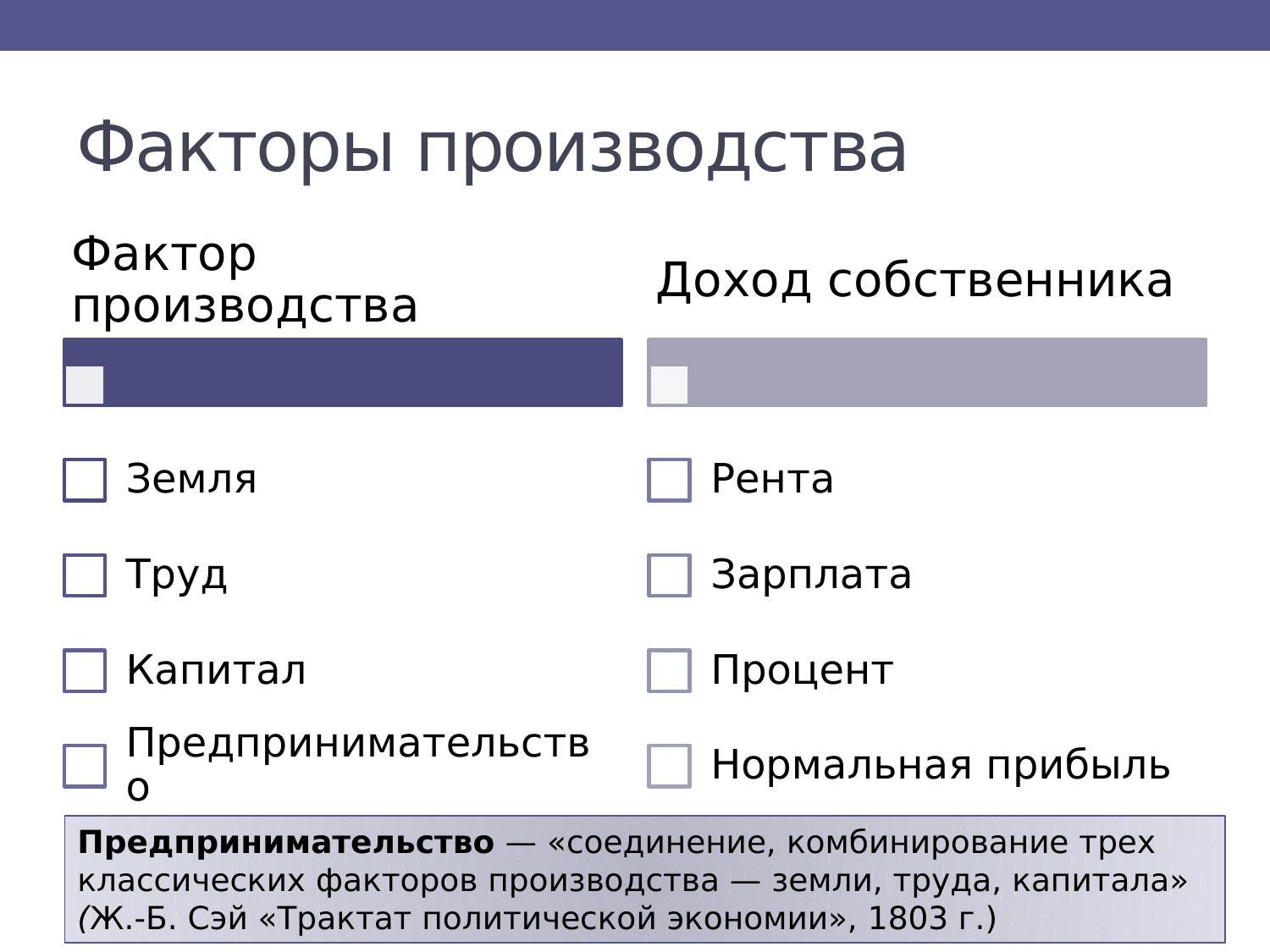

# Факторы производства
Фактор производства
Земля
Труд
Капитал
Предпринимательство
Доход собственника
Рента
Зарплата
Процент
Нормальная прибыль
Предпринимательство — «соединение, комбинирование трех классических факторов производства — земли, труда, капитала» (Ж.-Б. Сэй «Трактат политической экономии», 1803 г.)